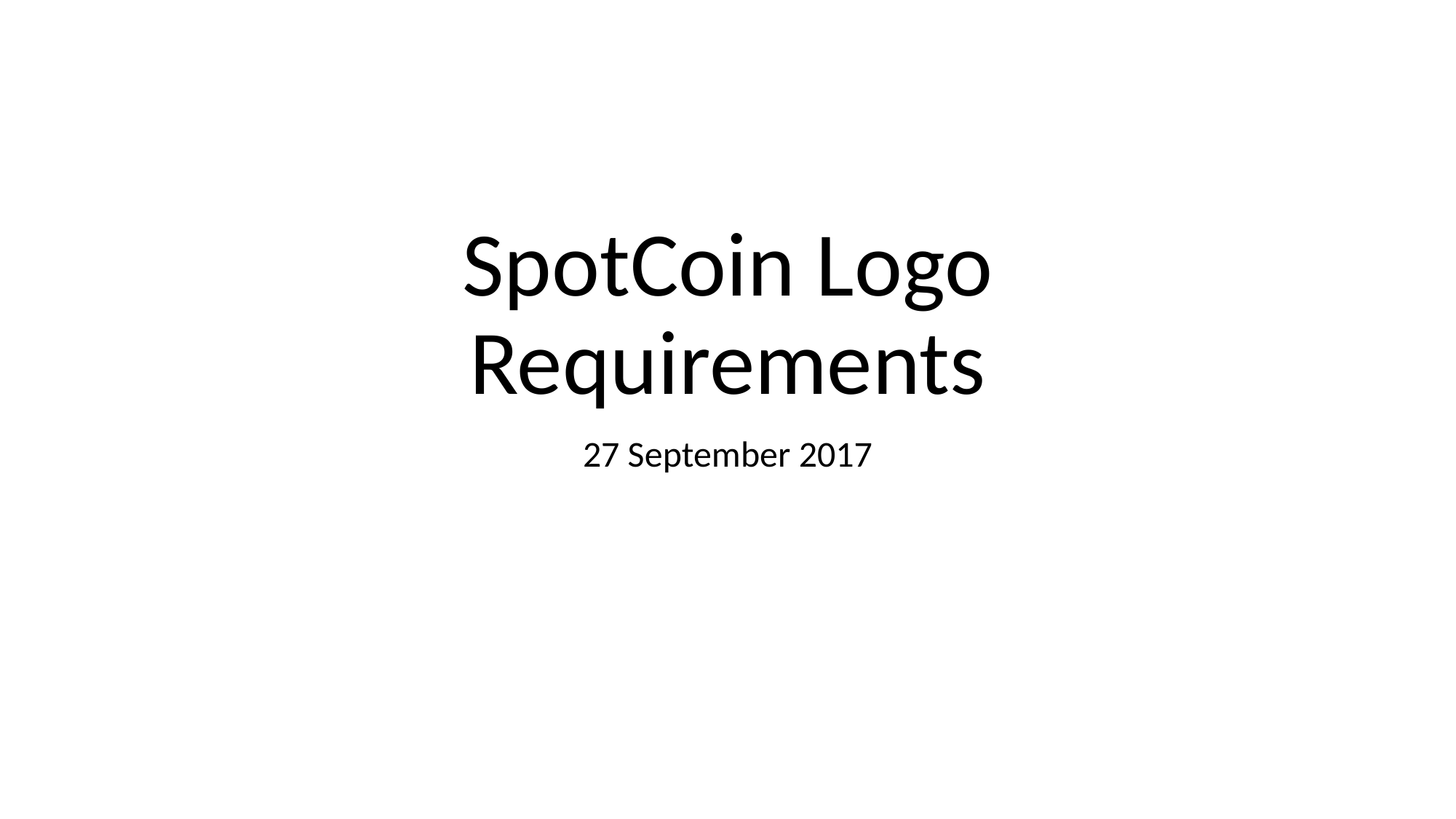

# SpotCoin Logo Requirements
27 September 2017